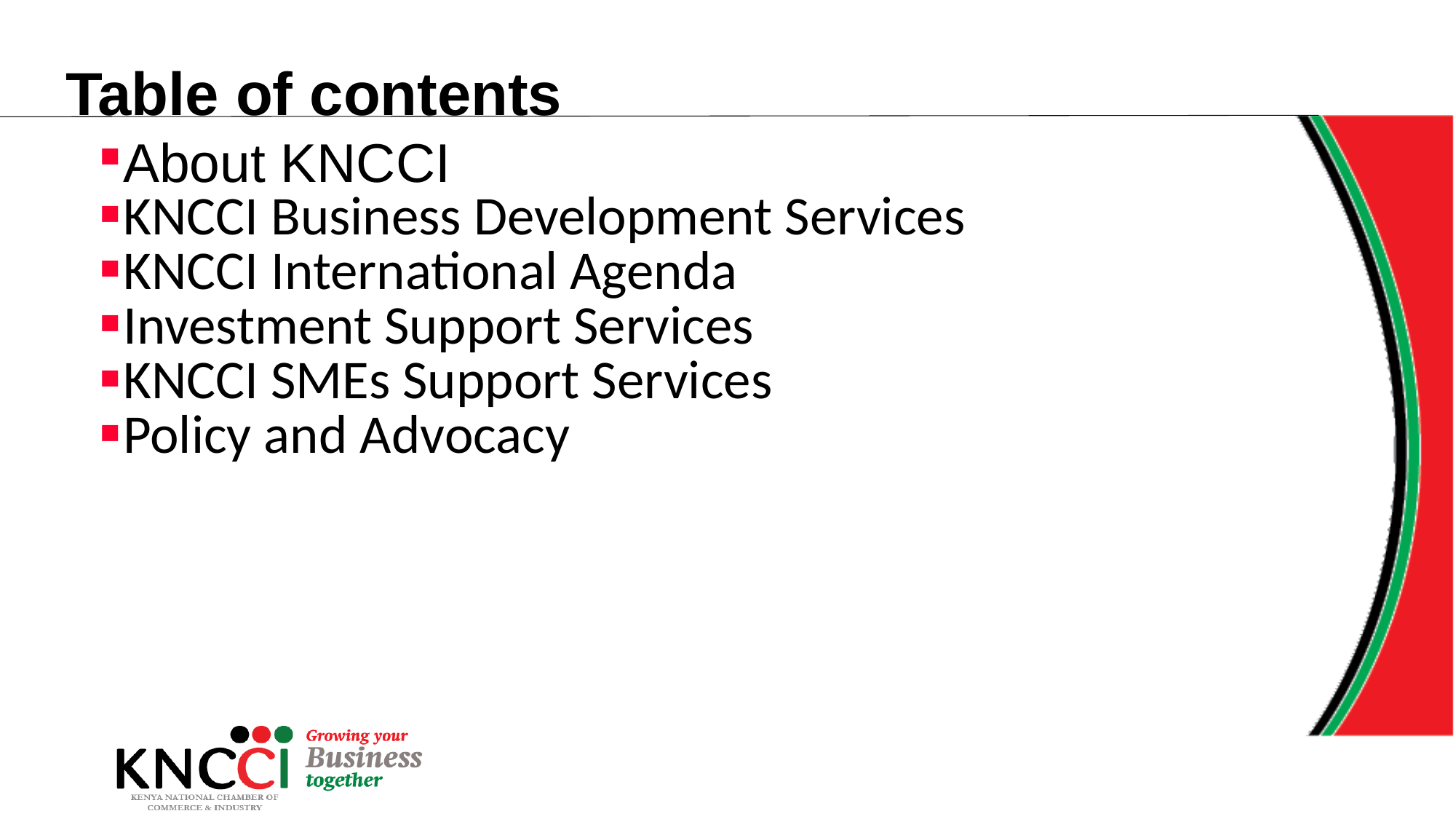

# Table of contents
About KNCCI
KNCCI Business Development Services
KNCCI International Agenda
Investment Support Services
KNCCI SMEs Support Services
Policy and Advocacy